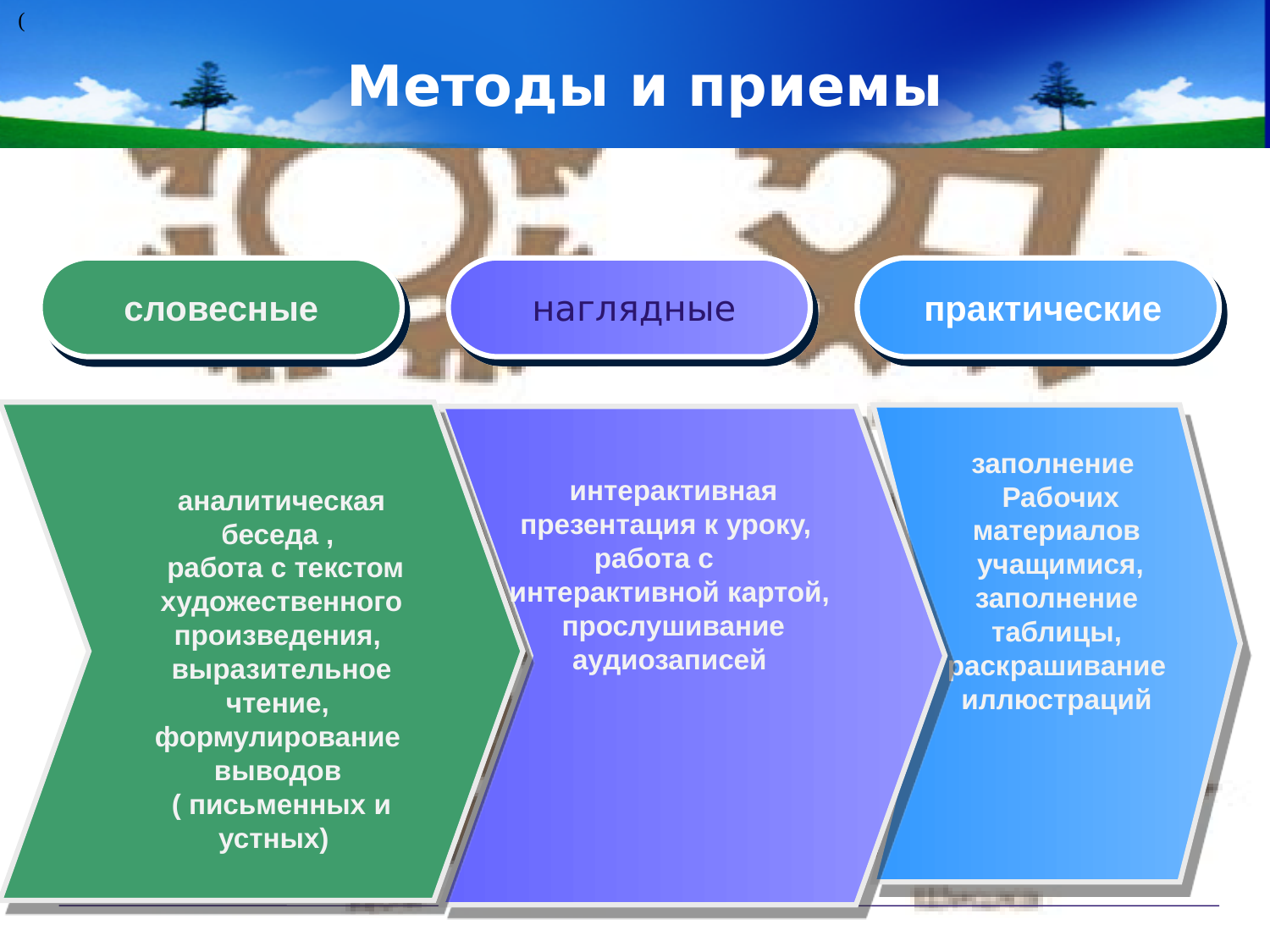

(
# Методы и приемы

словесные

 наглядные
 практические

заполнение
 Рабочих материалов
 учащимися, заполнение таблицы, раскрашивание иллюстраций

 интерактивная презентация к уроку,
работа с     интерактивной картой,  прослушивание аудиозаписей
 аналитическая беседа ,
  работа с текстом
 художественного произведения,
 выразительное чтение,
формулирование выводов
 ( письменных и устных)